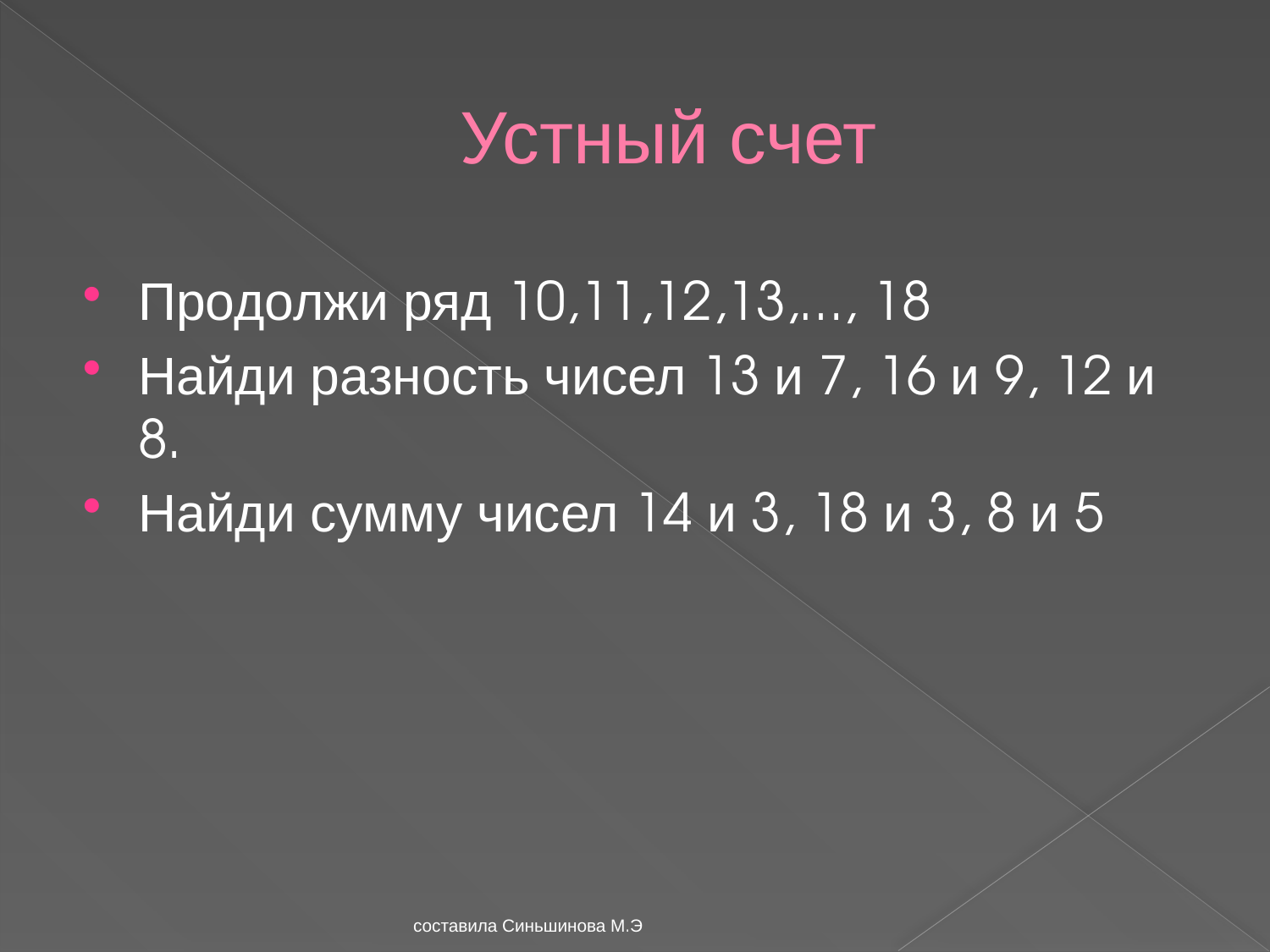

# Устный счет
Продолжи ряд 10,11,12,13,…, 18
Найди разность чисел 13 и 7, 16 и 9, 12 и 8.
Найди сумму чисел 14 и 3, 18 и 3, 8 и 5
составила Синьшинова М.Э